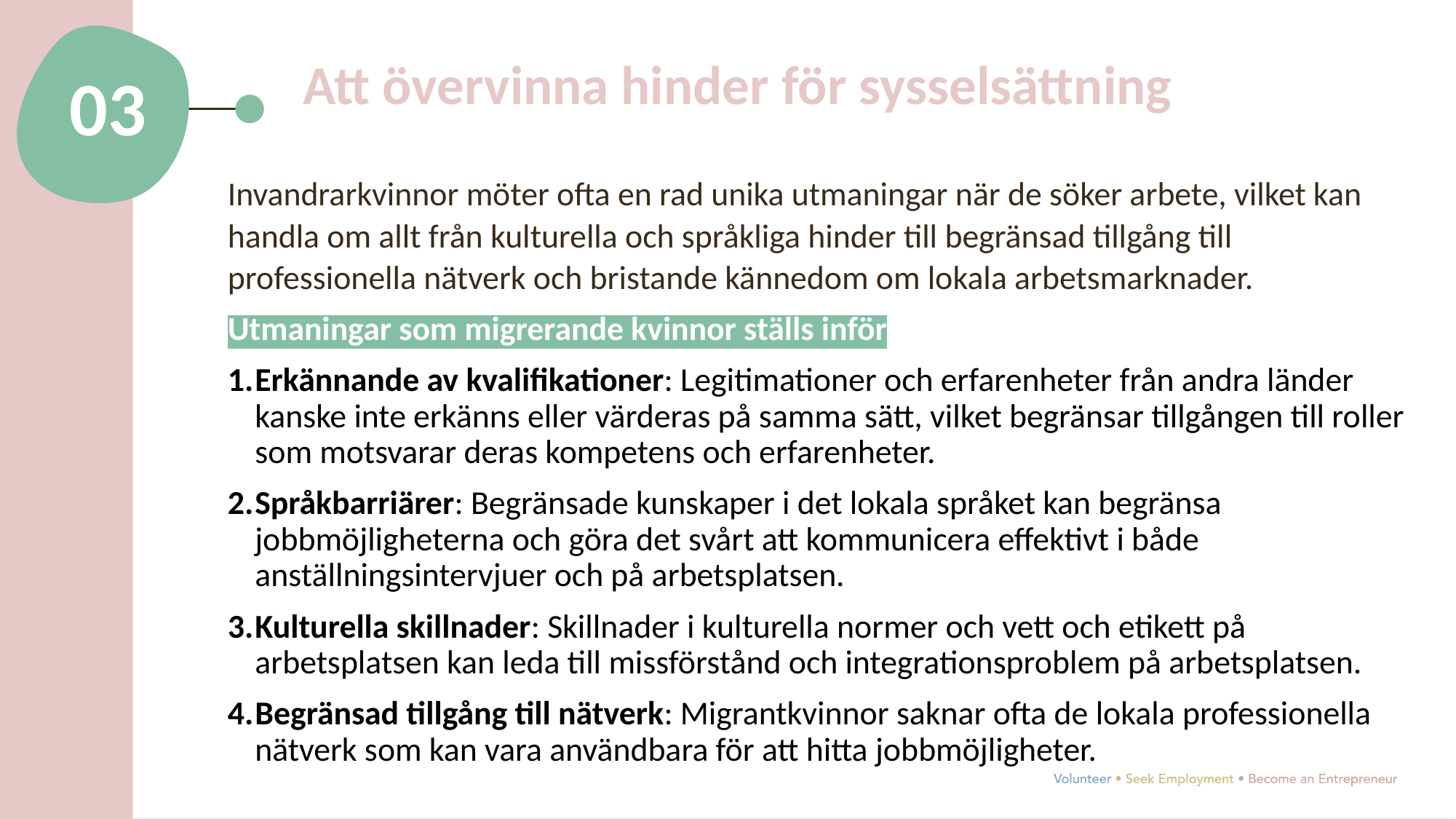

Att övervinna hinder för sysselsättning

03

Invandrarkvinnor möter ofta en rad unika utmaningar när de söker arbete, vilket kan handla om allt från kulturella och språkliga hinder till begränsad tillgång till professionella nätverk och bristande kännedom om lokala arbetsmarknader.
Utmaningar som migrerande kvinnor ställs inför
Erkännande av kvalifikationer: Legitimationer och erfarenheter från andra länder kanske inte erkänns eller värderas på samma sätt, vilket begränsar tillgången till roller som motsvarar deras kompetens och erfarenheter.
Språkbarriärer: Begränsade kunskaper i det lokala språket kan begränsa jobbmöjligheterna och göra det svårt att kommunicera effektivt i både anställningsintervjuer och på arbetsplatsen.
Kulturella skillnader: Skillnader i kulturella normer och vett och etikett på arbetsplatsen kan leda till missförstånd och integrationsproblem på arbetsplatsen.
Begränsad tillgång till nätverk: Migrantkvinnor saknar ofta de lokala professionella nätverk som kan vara användbara för att hitta jobbmöjligheter.